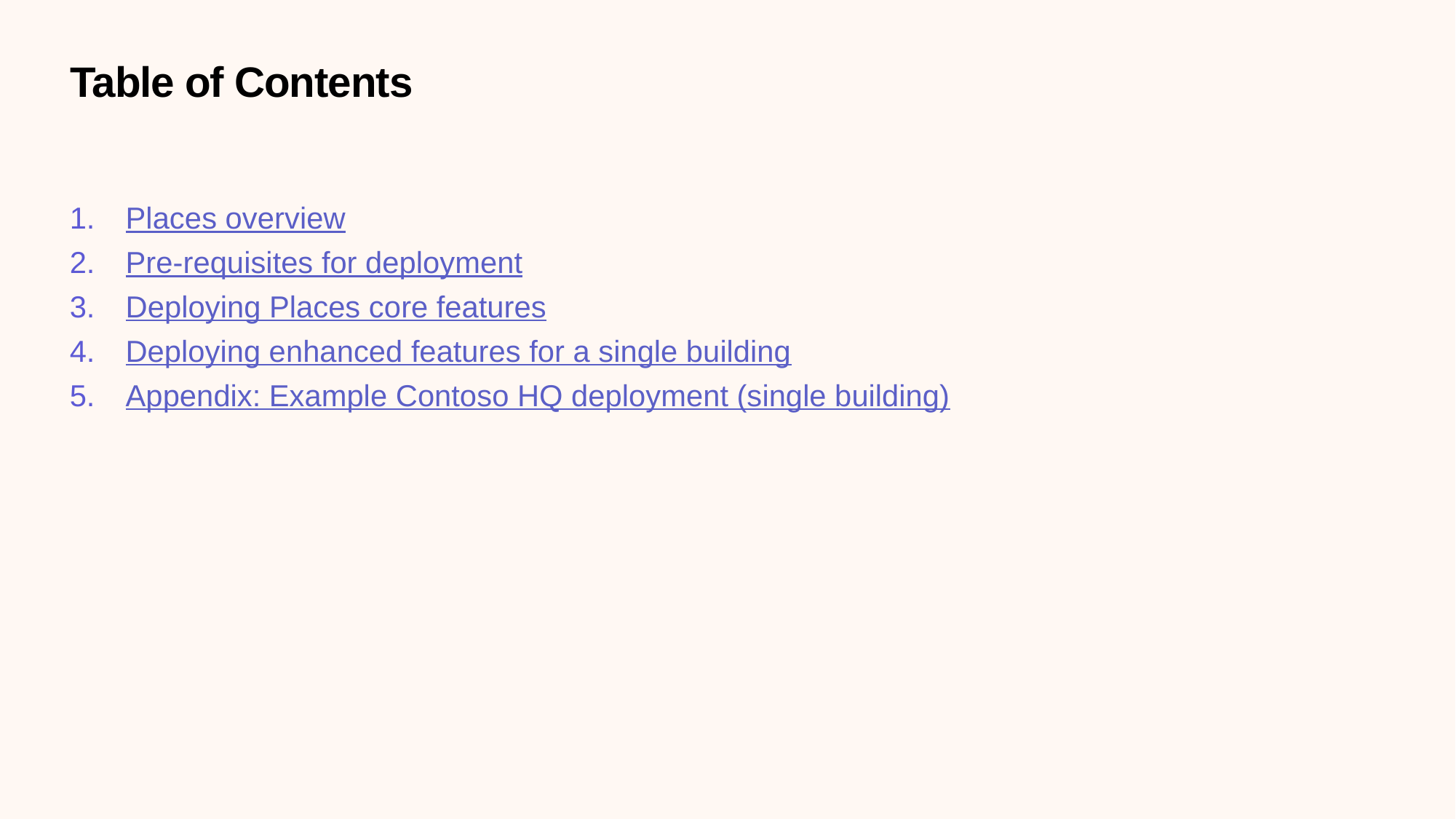

# Table of Contents
1.
Places overview
2.
Pre-requisites for deployment
3.
Deploying Places core features
4.
Deploying enhanced features for a single building
5.
Appendix: Example Contoso HQ deployment (single building)